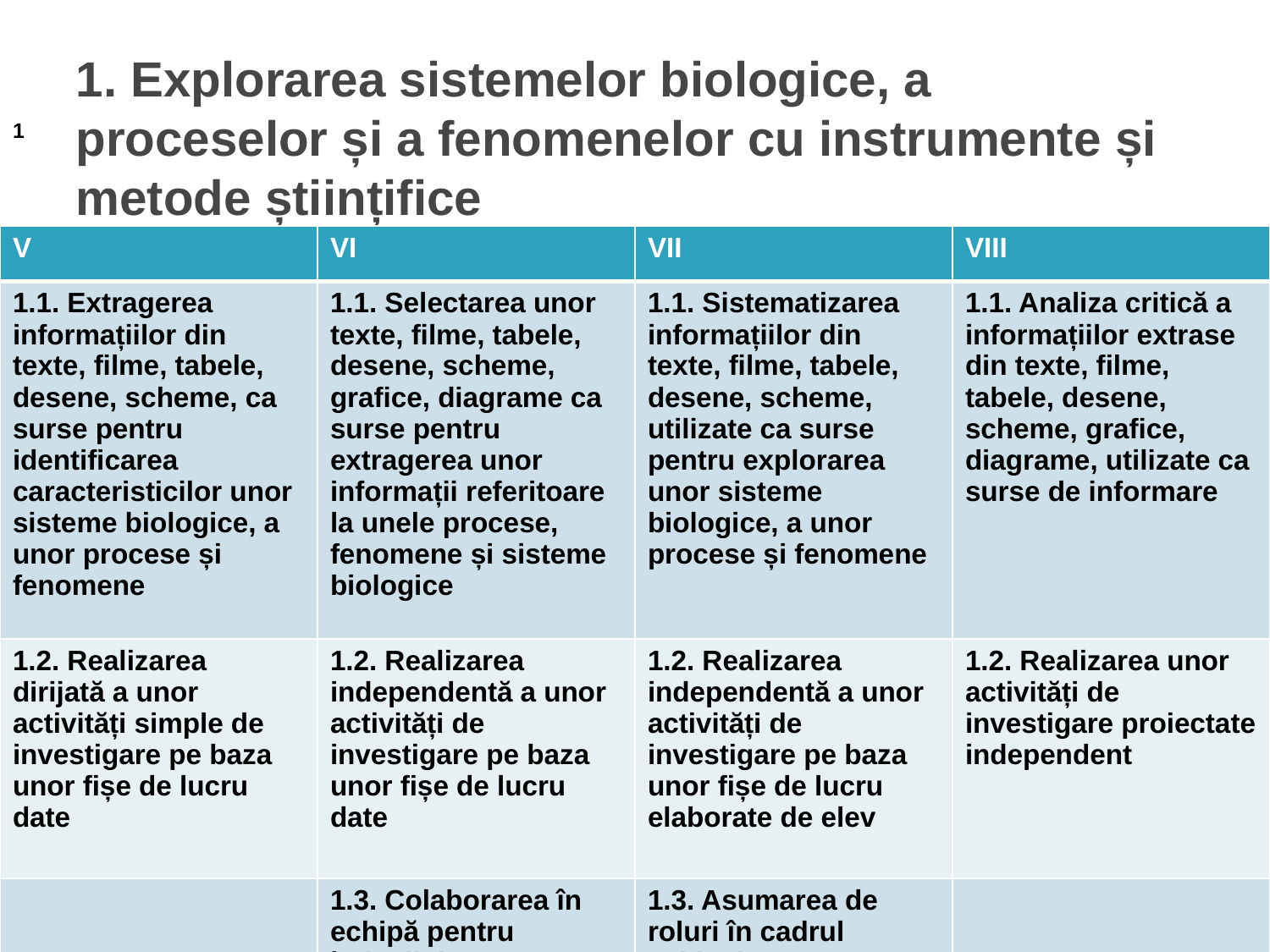

# 1. Explorarea sistemelor biologice, a proceselor și a fenomenelor cu instrumente și metode științifice
1

| V | VI | VII | VIII |
| --- | --- | --- | --- |
| 1.1. Extragerea informațiilor din texte, filme, tabele, desene, scheme, ca surse pentru identificarea caracteristicilor unor sisteme biologice, a unor procese și fenomene | 1.1. Selectarea unor texte, filme, tabele, desene, scheme, grafice, diagrame ca surse pentru extragerea unor informații referitoare la unele procese, fenomene și sisteme biologice | 1.1. Sistematizarea informațiilor din texte, filme, tabele, desene, scheme, utilizate ca surse pentru explorarea unor sisteme biologice, a unor procese și fenomene | 1.1. Analiza critică a informațiilor extrase din texte, filme, tabele, desene, scheme, grafice, diagrame, utilizate ca surse de informare |
| 1.2. Realizarea dirijată a unor activități simple de investigare pe baza unor fișe de lucru date | 1.2. Realizarea independentă a unor activități de investigare pe baza unor fișe de lucru date | 1.2. Realizarea independentă a unor activități de investigare pe baza unor fișe de lucru elaborate de elev | 1.2. Realizarea unor activități de investigare proiectate independent |
|  | 1.3. Colaborarea în echipă pentru îndeplinirea sarcinilor de explorare a sistemelor vii | 1.3. Asumarea de roluri în cadrul echipei pentru rezolvarea sarcinilor de lucru |  |